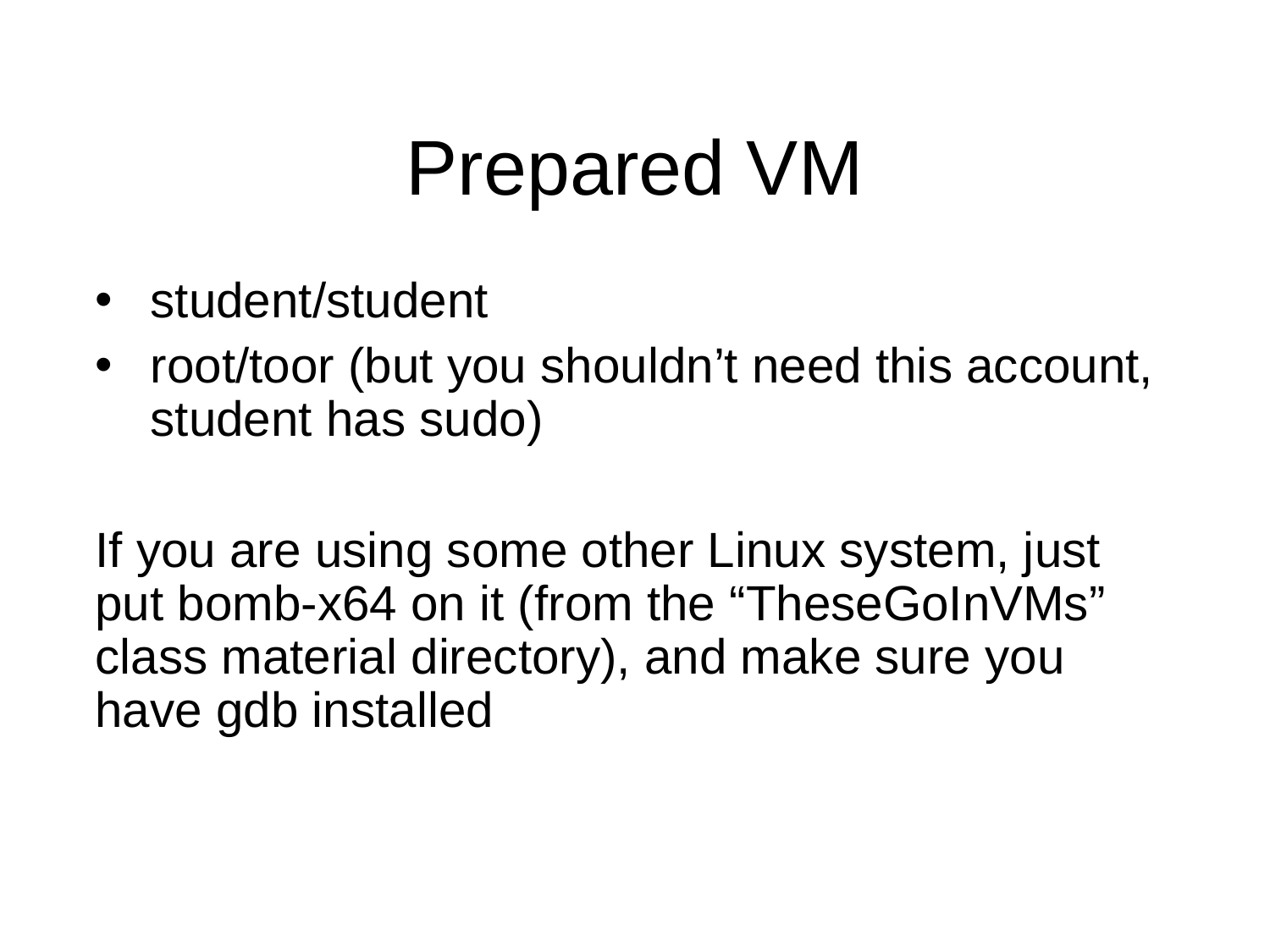

Prepared VM
student/student
root/toor (but you shouldn’t need this account, student has sudo)

If you are using some other Linux system, just put bomb-x64 on it (from the “TheseGoInVMs” class material directory), and make sure you have gdb installed